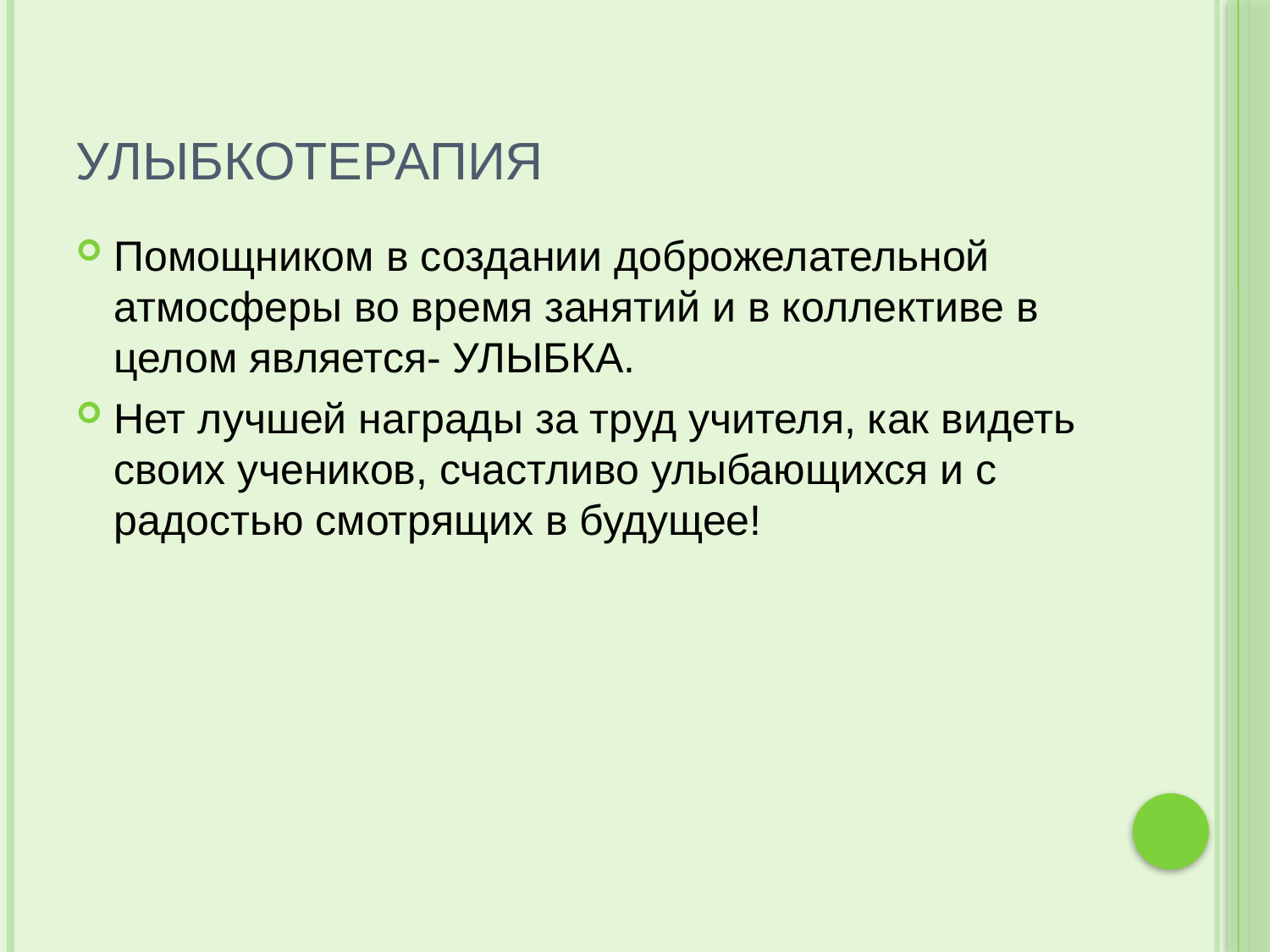

# Улыбкотерапия
Помощником в создании доброжелательной атмосферы во время занятий и в коллективе в целом является- УЛЫБКА.
Нет лучшей награды за труд учителя, как видеть своих учеников, счастливо улыбающихся и с радостью смотрящих в будущее!